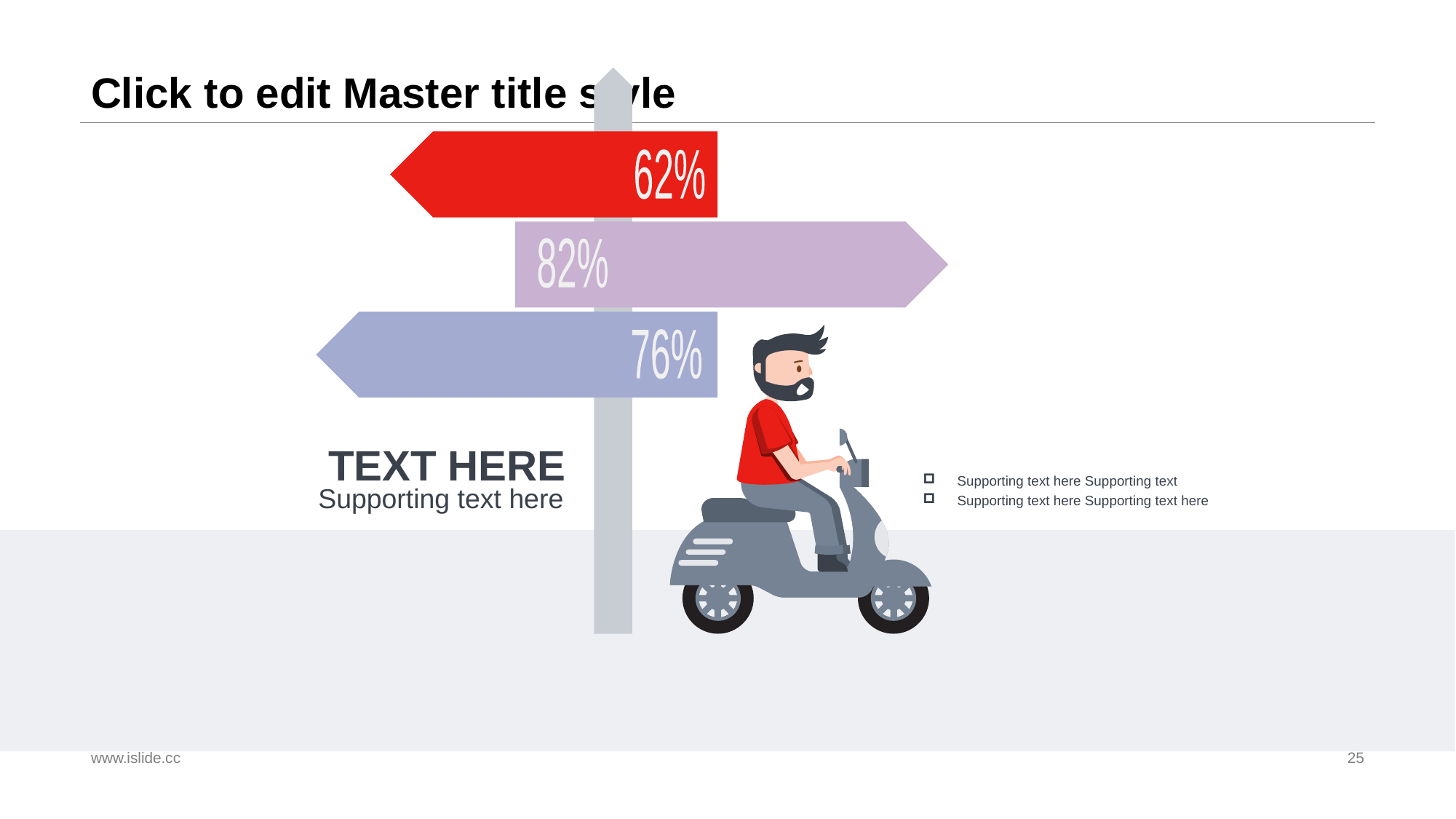

# Click to edit Master title style

62%

82%

76%

TEXT HERE

Supporting text here Supporting text
Supporting text here Supporting text here

Supporting text here

www.islide.cc
25